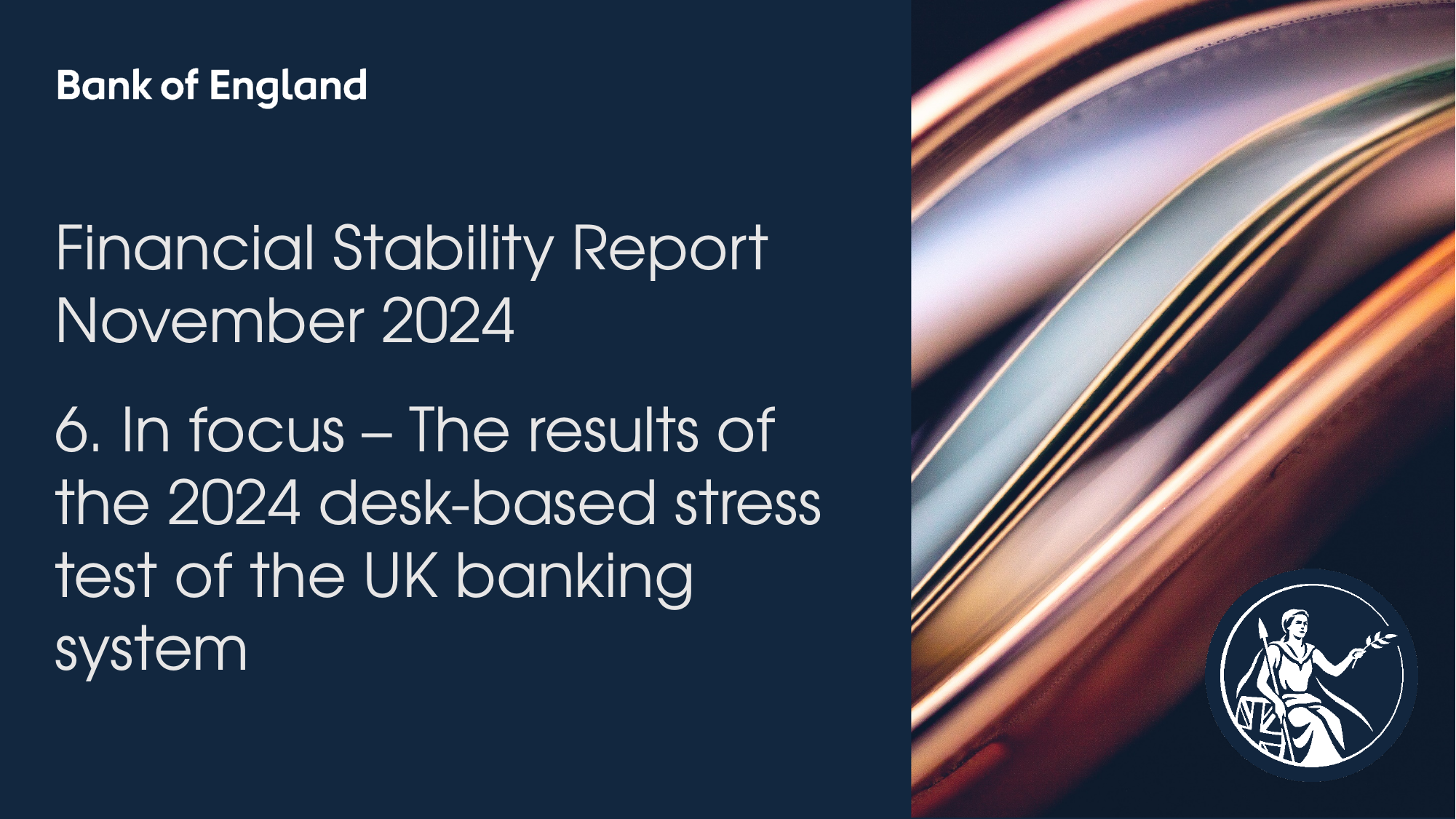

Financial Stability Report
November 2024
6. In focus – The results of the 2024 desk-based stress test of the UK banking system